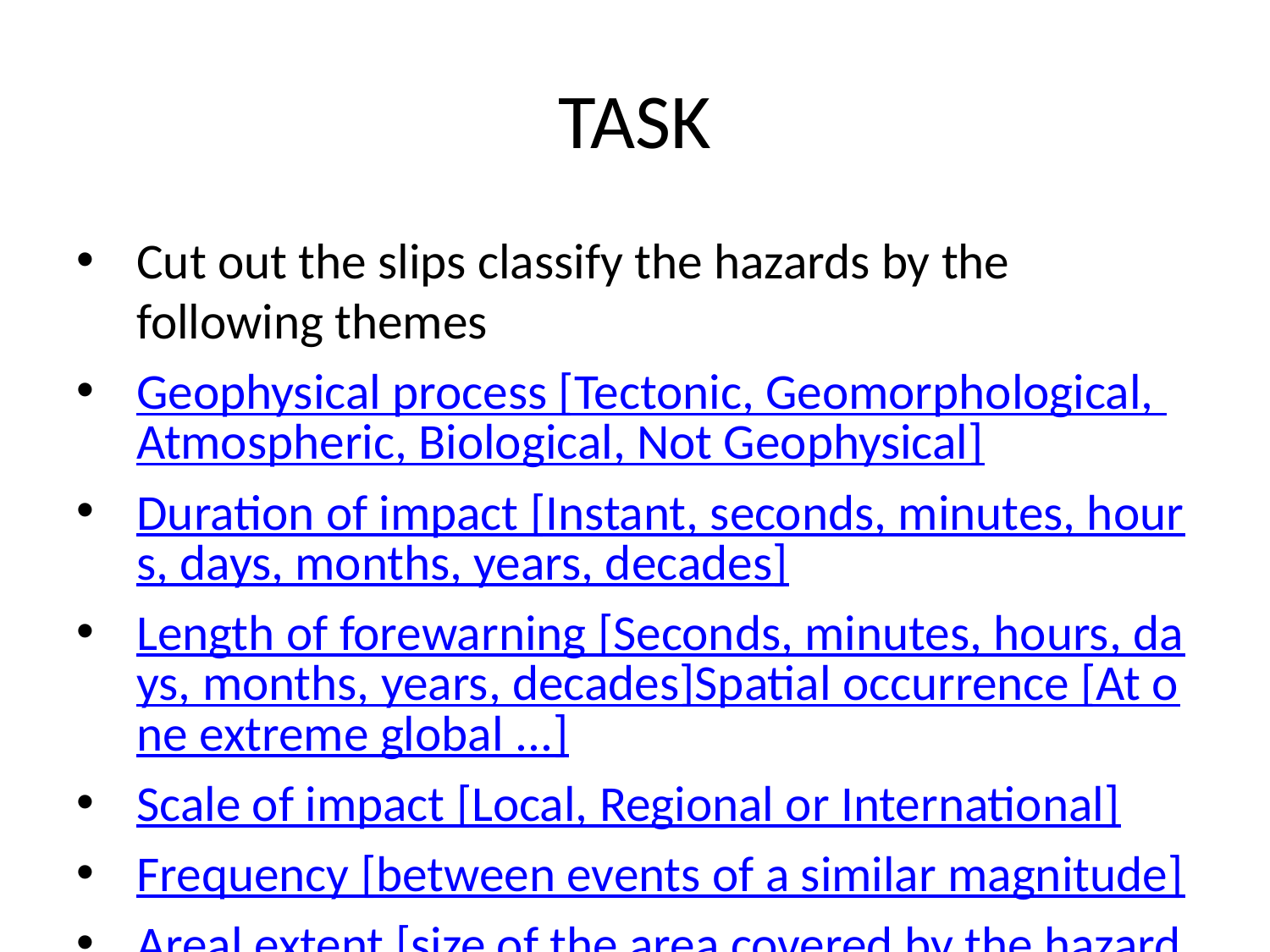

# TASK
Cut out the slips classify the hazards by the following themes
Geophysical process [Tectonic, Geomorphological, Atmospheric, Biological, Not Geophysical]
Duration of impact [Instant, seconds, minutes, hours, days, months, years, decades]
Length of forewarning [Seconds, minutes, hours, days, months, years, decades]Spatial occurrence [At one extreme global ...]
Scale of impact [Local, Regional or International]
Frequency [between events of a similar magnitude]
Areal extent [size of the area covered by the hazard]
For each theme you can have as many categories as you wish.